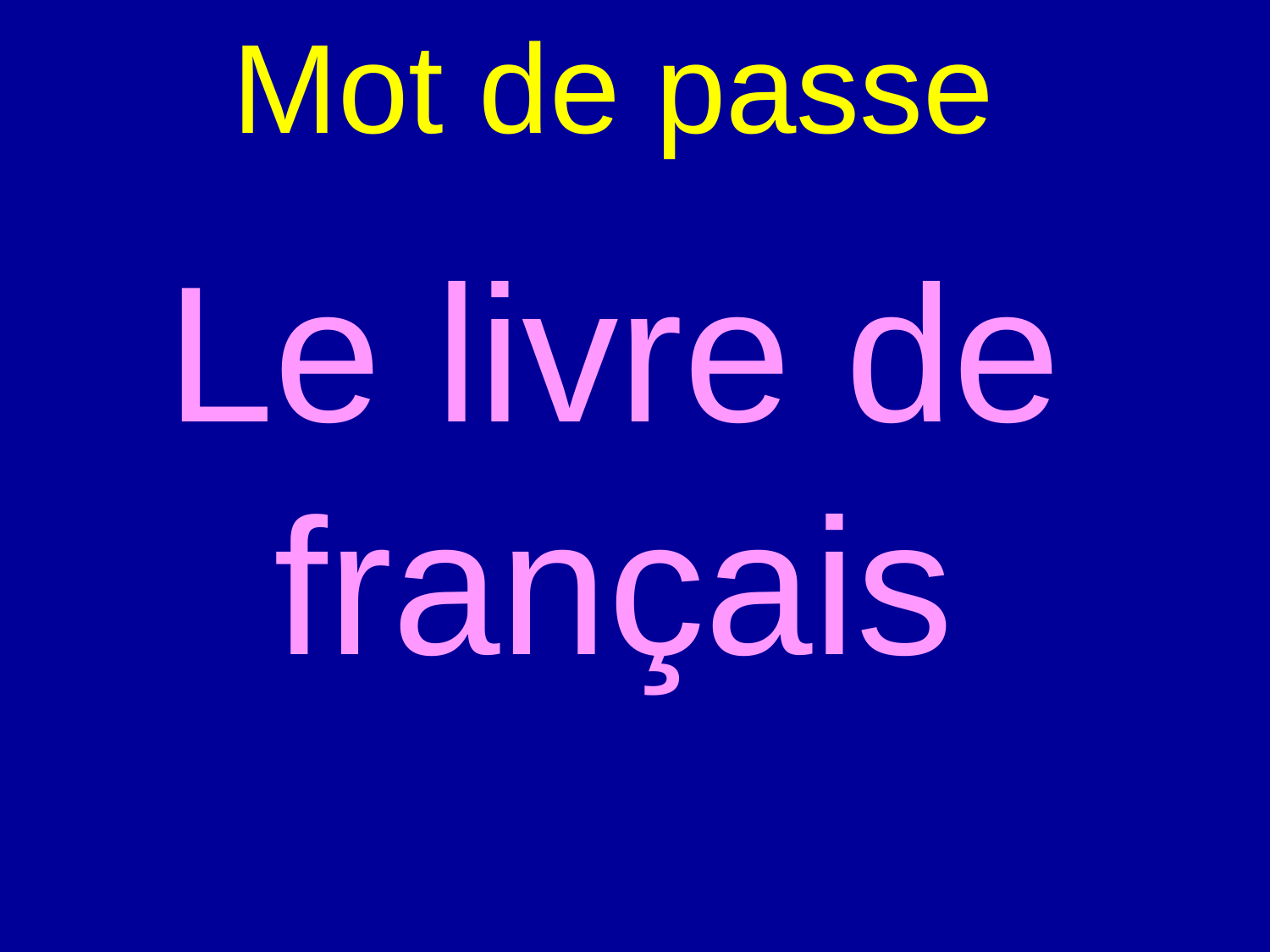

Mot de passe
Le livre de français